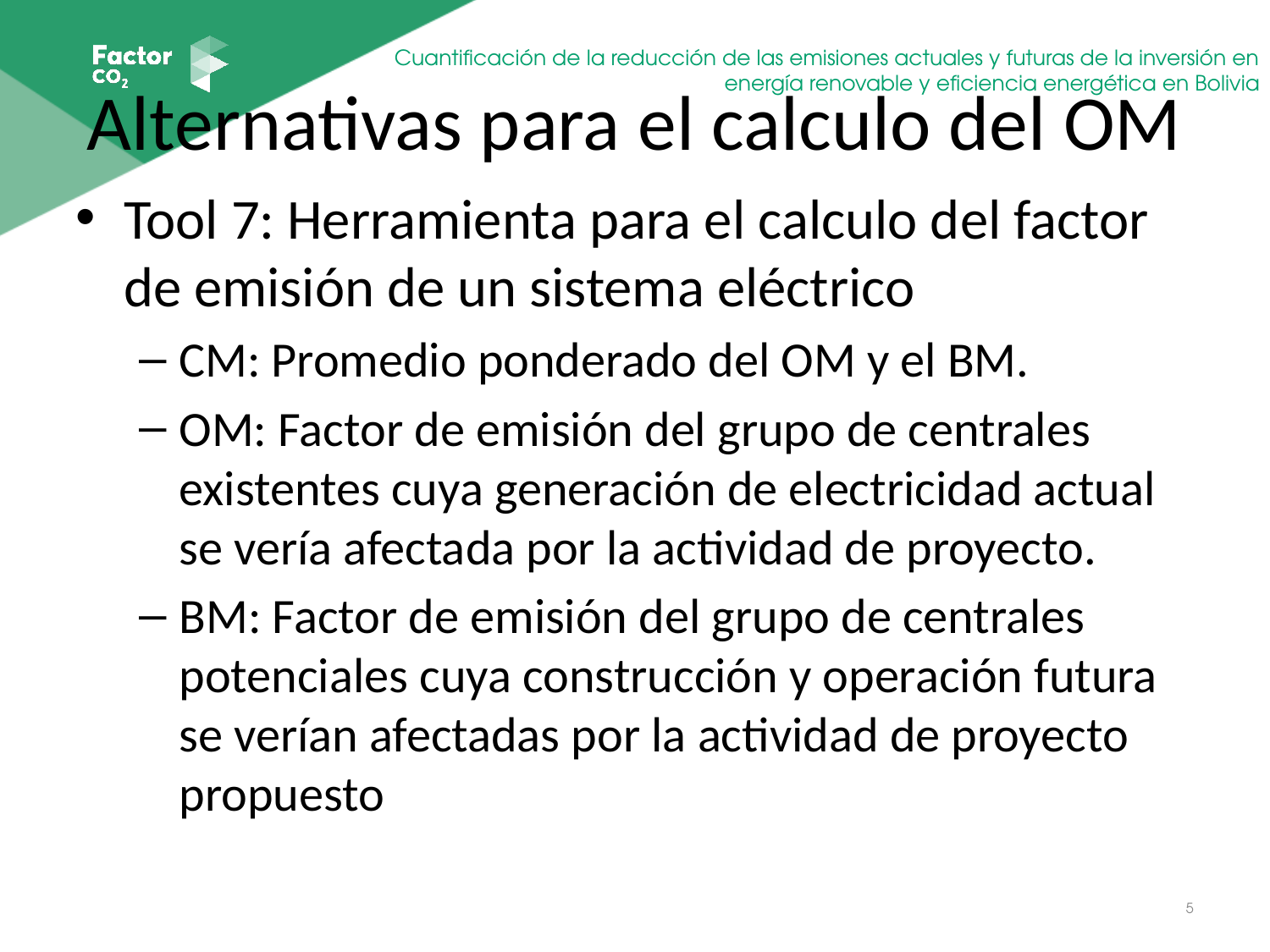

# Alternativas para el calculo del OM
Tool 7: Herramienta para el calculo del factor de emisión de un sistema eléctrico
CM: Promedio ponderado del OM y el BM.
OM: Factor de emisión del grupo de centrales existentes cuya generación de electricidad actual se vería afectada por la actividad de proyecto.
BM: Factor de emisión del grupo de centrales potenciales cuya construcción y operación futura se verían afectadas por la actividad de proyecto propuesto
5